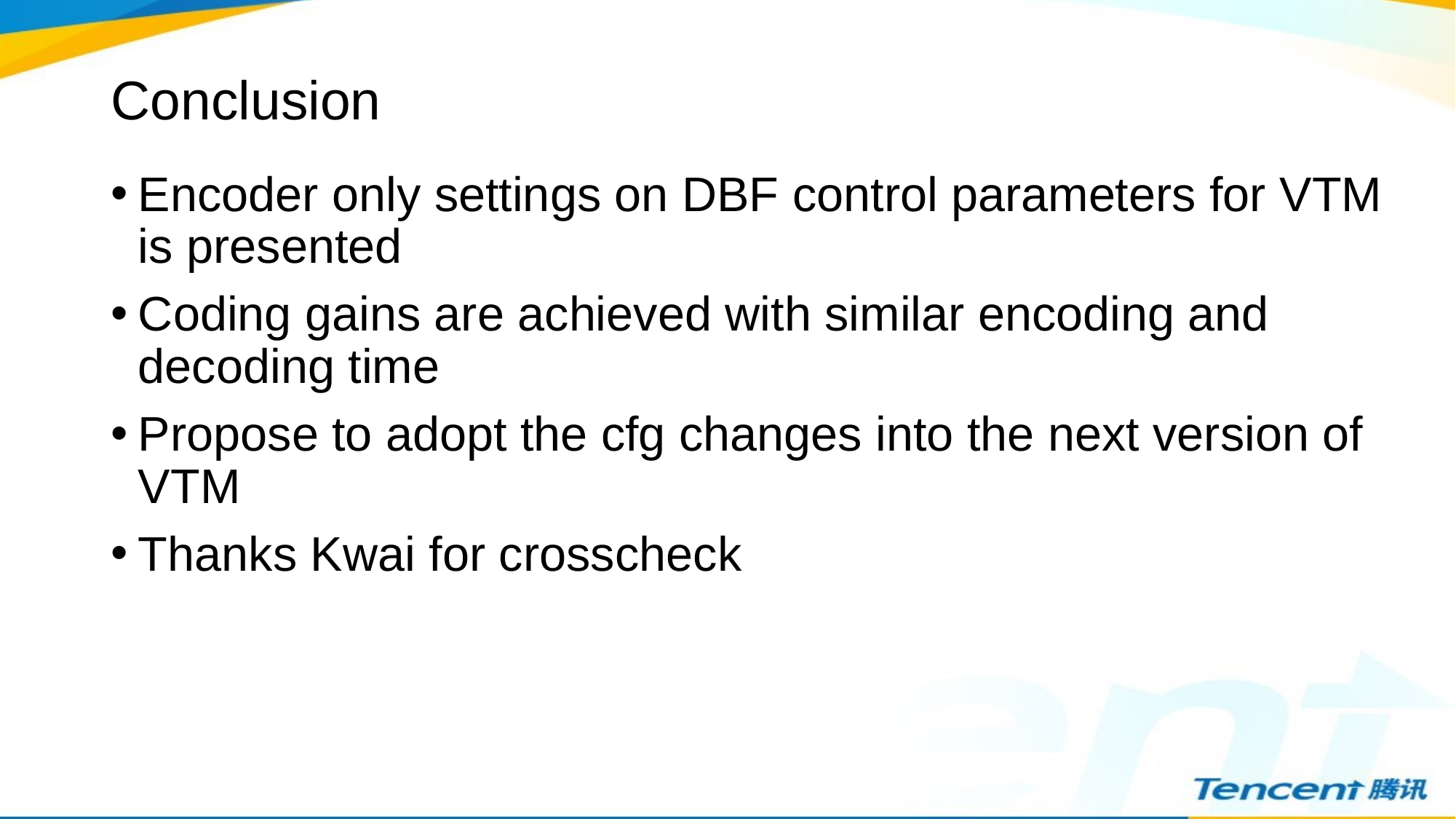

# Conclusion
Encoder only settings on DBF control parameters for VTM is presented
Coding gains are achieved with similar encoding and decoding time
Propose to adopt the cfg changes into the next version of VTM
Thanks Kwai for crosscheck